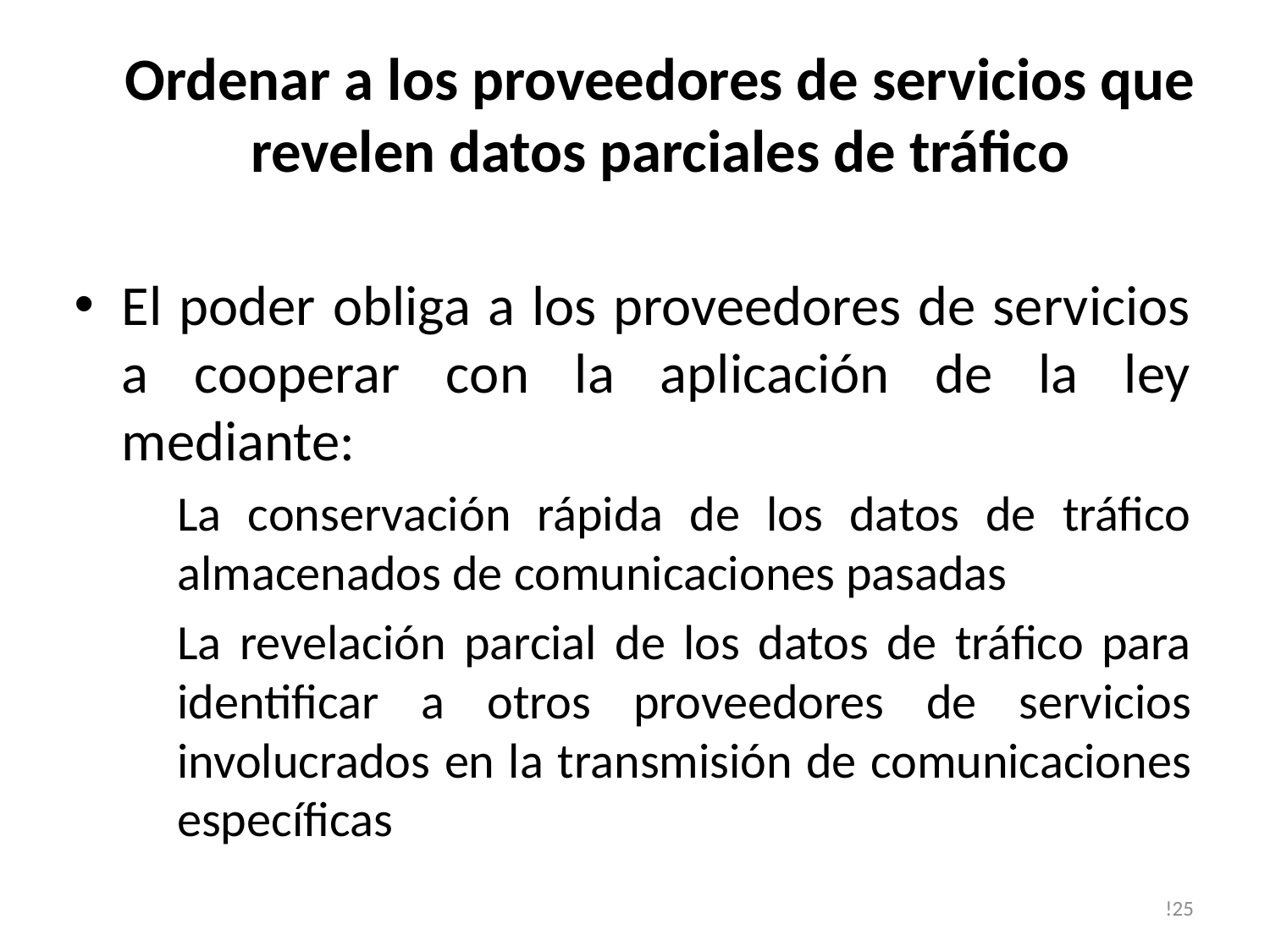

# Ordenar a los proveedores de servicios que revelen datos parciales de tráfico
El poder obliga a los proveedores de servicios a cooperar con la aplicación de la ley mediante:
La conservación rápida de los datos de tráfico almacenados de comunicaciones pasadas
La revelación parcial de los datos de tráfico para identificar a otros proveedores de servicios involucrados en la transmisión de comunicaciones específicas
!25